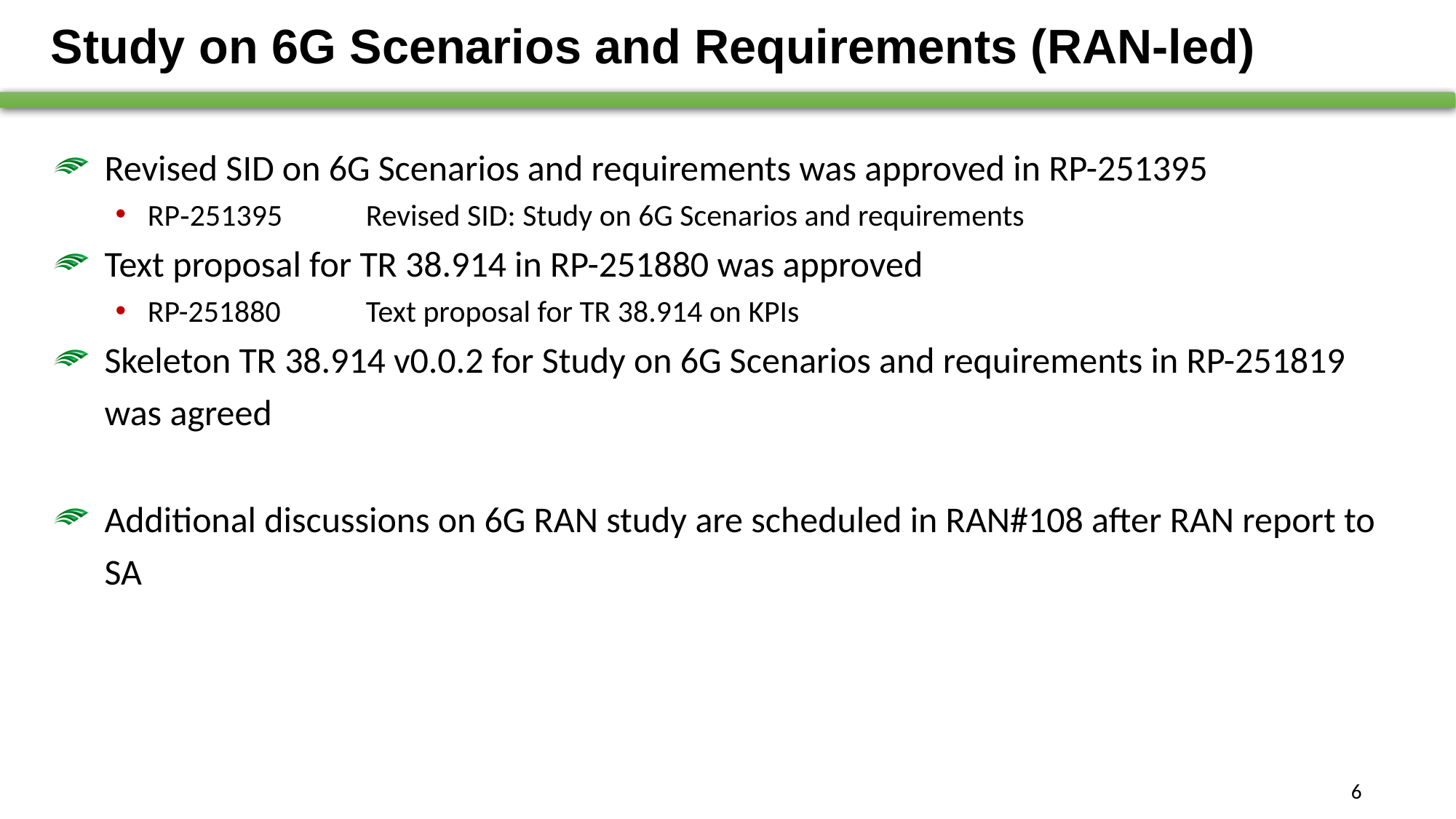

# Study on 6G Scenarios and Requirements (RAN-led)
Revised SID on 6G Scenarios and requirements was approved in RP-251395
RP‑251395	Revised SID: Study on 6G Scenarios and requirements
Text proposal for TR 38.914 in RP-251880 was approved
RP-251880	Text proposal for TR 38.914 on KPIs
Skeleton TR 38.914 v0.0.2 for Study on 6G Scenarios and requirements in RP-251819 was agreed

Additional discussions on 6G RAN study are scheduled in RAN#108 after RAN report to SA